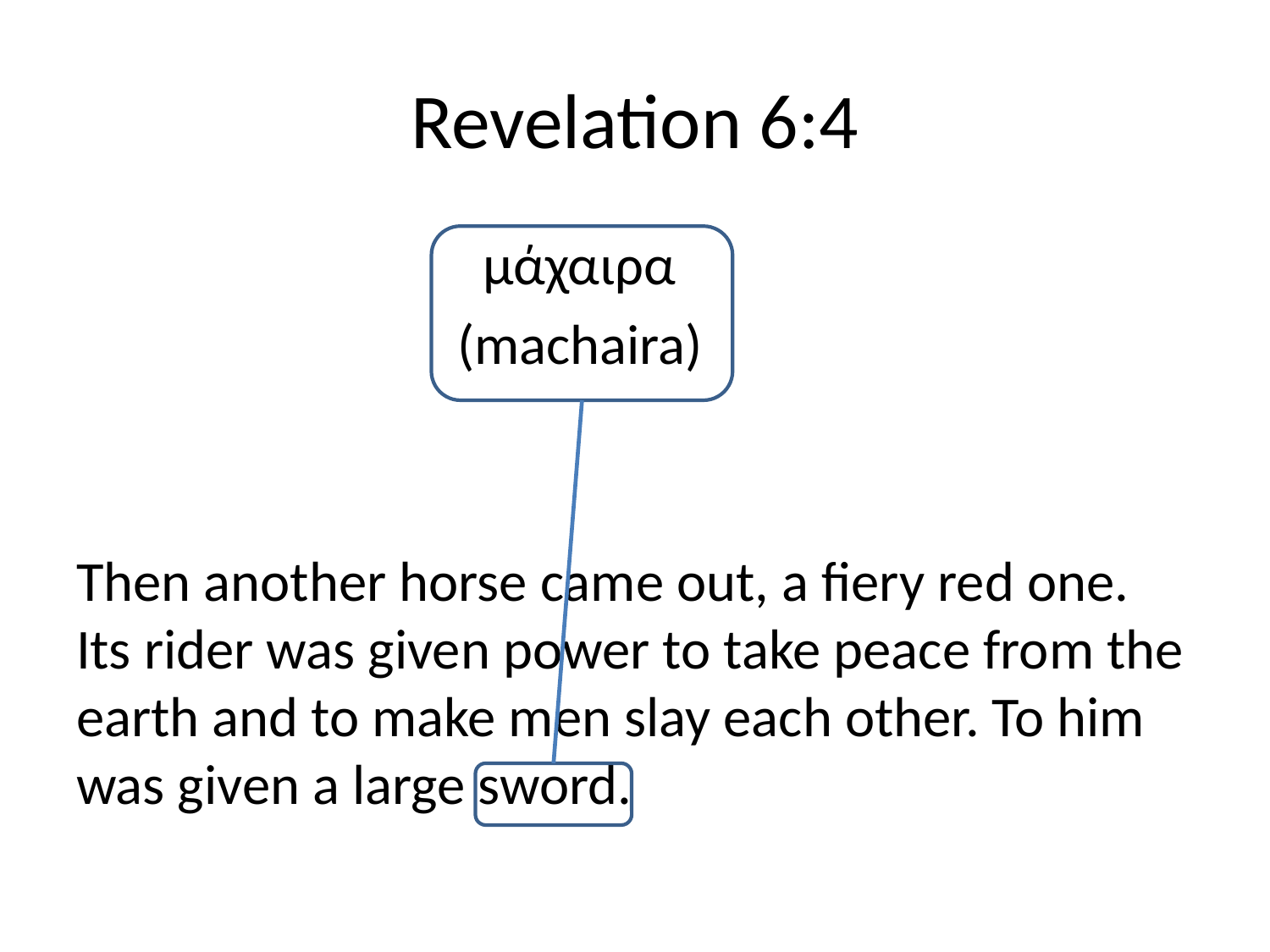

# Revelation 6:4
			  μάχαιρα
			(machaira)

Then another horse came out, a fiery red one. Its rider was given power to take peace from the earth and to make men slay each other. To him was given a large sword.